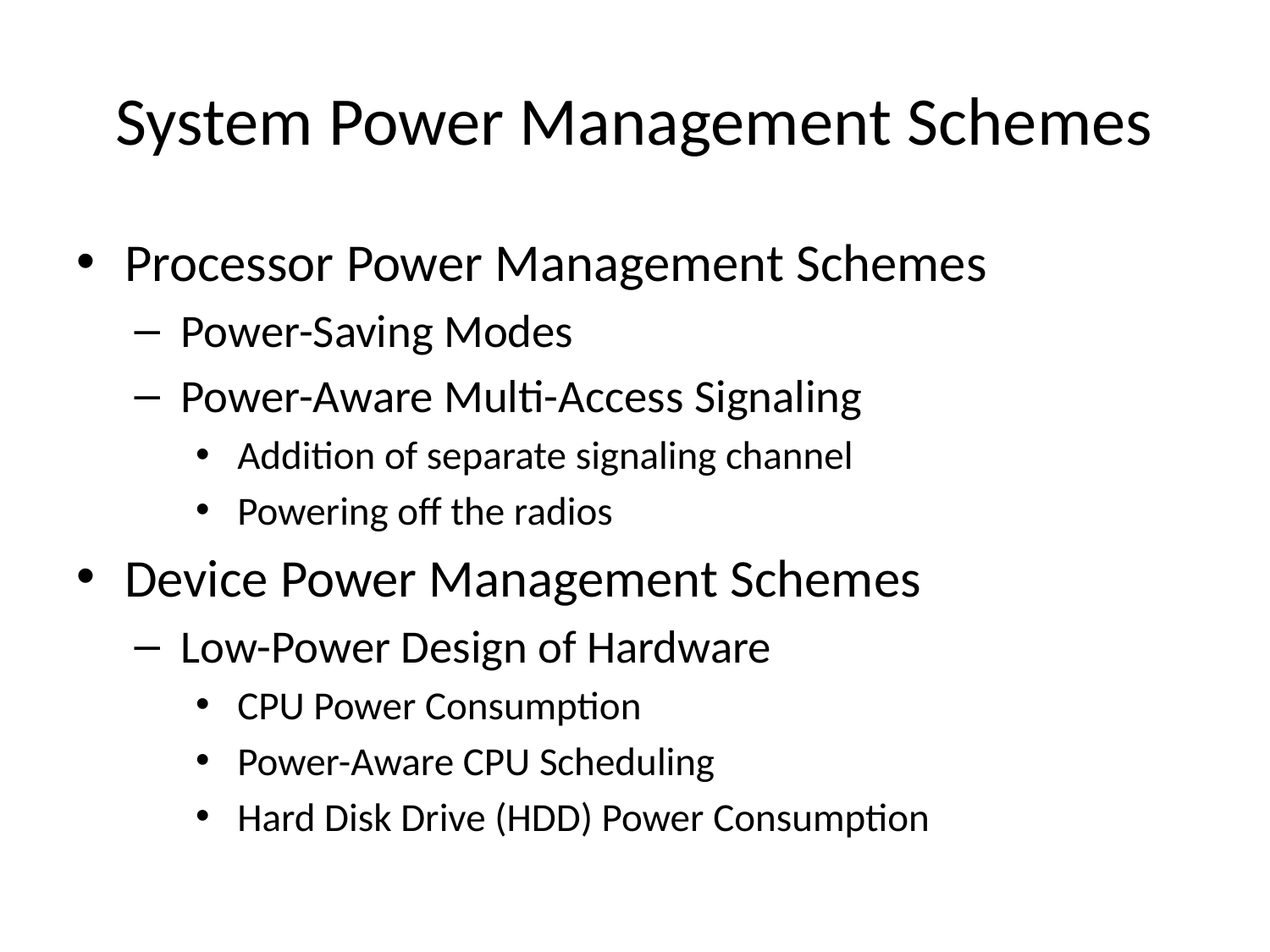

# System Power Management Schemes
Processor Power Management Schemes
Power-Saving Modes
Power-Aware Multi-Access Signaling
Addition of separate signaling channel
Powering off the radios
Device Power Management Schemes
Low-Power Design of Hardware
CPU Power Consumption
Power-Aware CPU Scheduling
Hard Disk Drive (HDD) Power Consumption